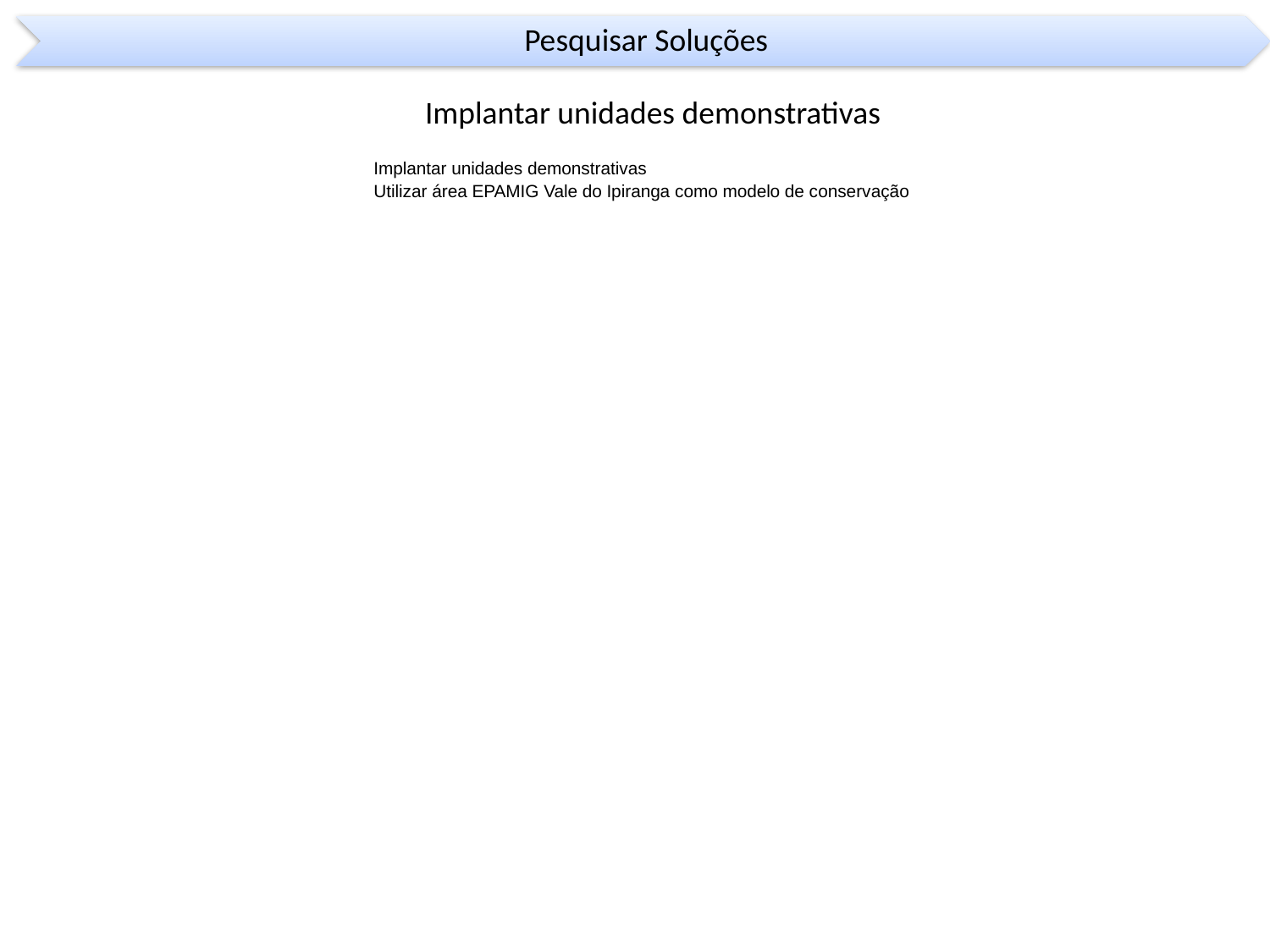

Pesquisar Soluções
Implantar unidades demonstrativas
| Implantar unidades demonstrativas |
| --- |
| Utilizar área EPAMIG Vale do Ipiranga como modelo de conservação |